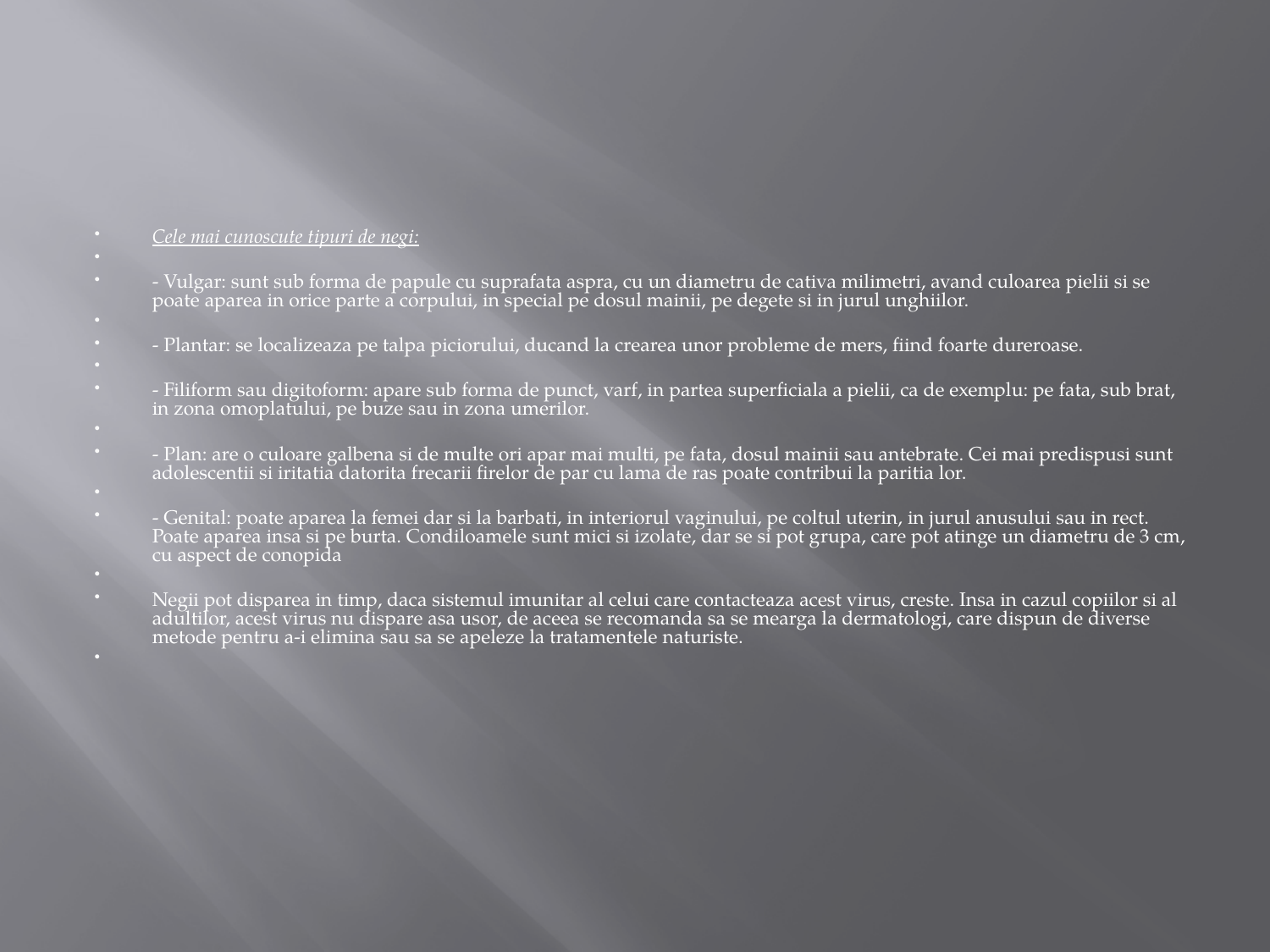

#
Cele mai cunoscute tipuri de negi:

- Vulgar: sunt sub forma de papule cu suprafata aspra, cu un diametru de cativa milimetri, avand culoarea pielii si se poate aparea in orice parte a corpului, in special pe dosul mainii, pe degete si in jurul unghiilor.

- Plantar: se localizeaza pe talpa piciorului, ducand la crearea unor probleme de mers, fiind foarte dureroase.

- Filiform sau digitoform: apare sub forma de punct, varf, in partea superficiala a pielii, ca de exemplu: pe fata, sub brat, in zona omoplatului, pe buze sau in zona umerilor.

- Plan: are o culoare galbena si de multe ori apar mai multi, pe fata, dosul mainii sau antebrate. Cei mai predispusi sunt adolescentii si iritatia datorita frecarii firelor de par cu lama de ras poate contribui la paritia lor.

- Genital: poate aparea la femei dar si la barbati, in interiorul vaginului, pe coltul uterin, in jurul anusului sau in rect. Poate aparea insa si pe burta. Condiloamele sunt mici si izolate, dar se si pot grupa, care pot atinge un diametru de 3 cm, cu aspect de conopida

Negii pot disparea in timp, daca sistemul imunitar al celui care contacteaza acest virus, creste. Insa in cazul copiilor si al adultilor, acest virus nu dispare asa usor, de aceea se recomanda sa se mearga la dermatologi, care dispun de diverse metode pentru a-i elimina sau sa se apeleze la tratamentele naturiste.